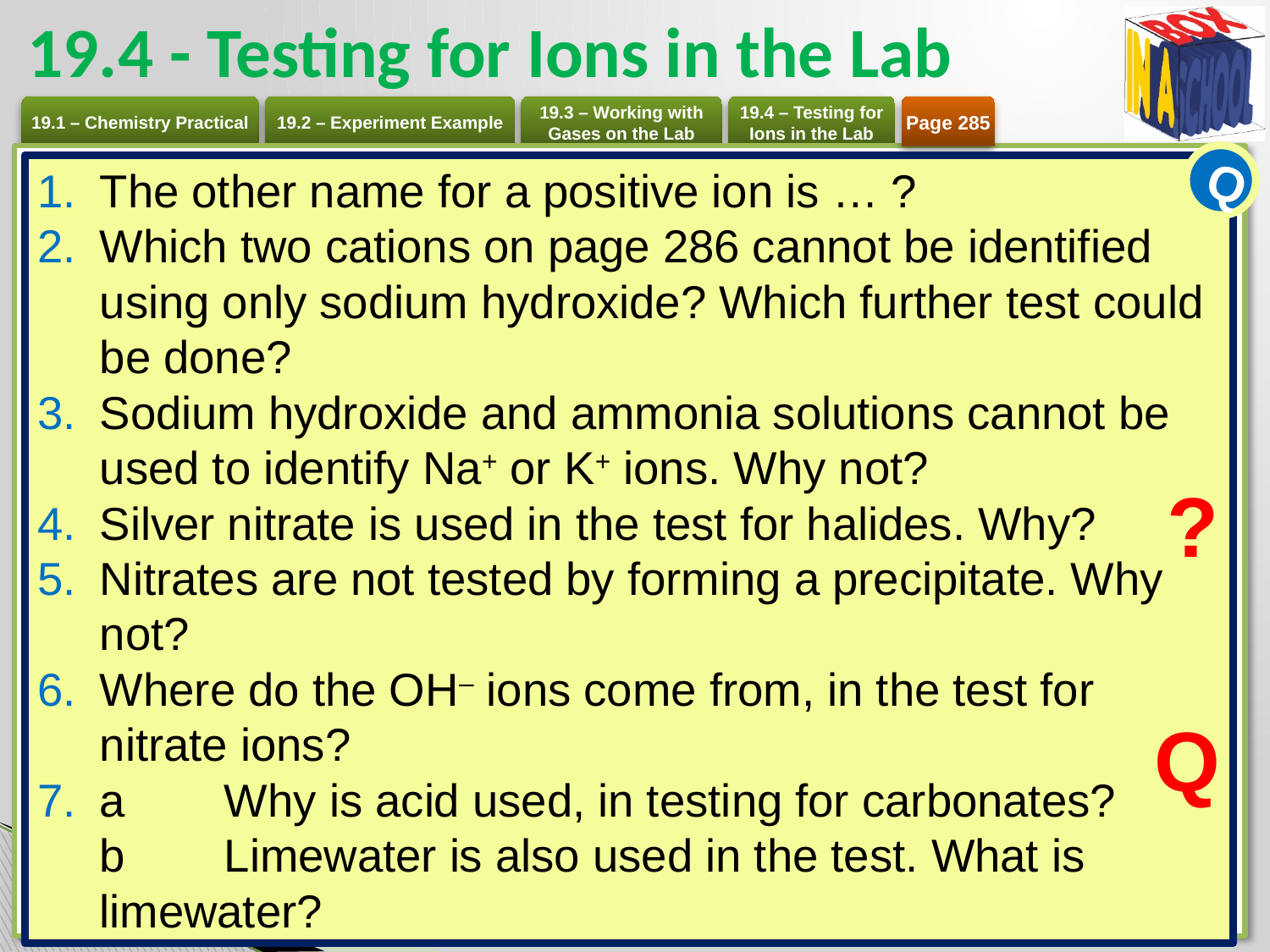

# 19.4 - Testing for Ions in the Lab
Page 285
Q
The other name for a positive ion is … ?
Which two cations on page 286 cannot be identified using only sodium hydroxide? Which further test could be done?
Sodium hydroxide and ammonia solutions cannot be used to identify Na+ or K+ ions. Why not?
Silver nitrate is used in the test for halides. Why?
Nitrates are not tested by forming a precipitate. Why not?
Where do the OH– ions come from, in the test for nitrate ions?
a 	Why is acid used, in testing for carbonates?
b 	Limewater is also used in the test. What is 	limewater?
?
Q